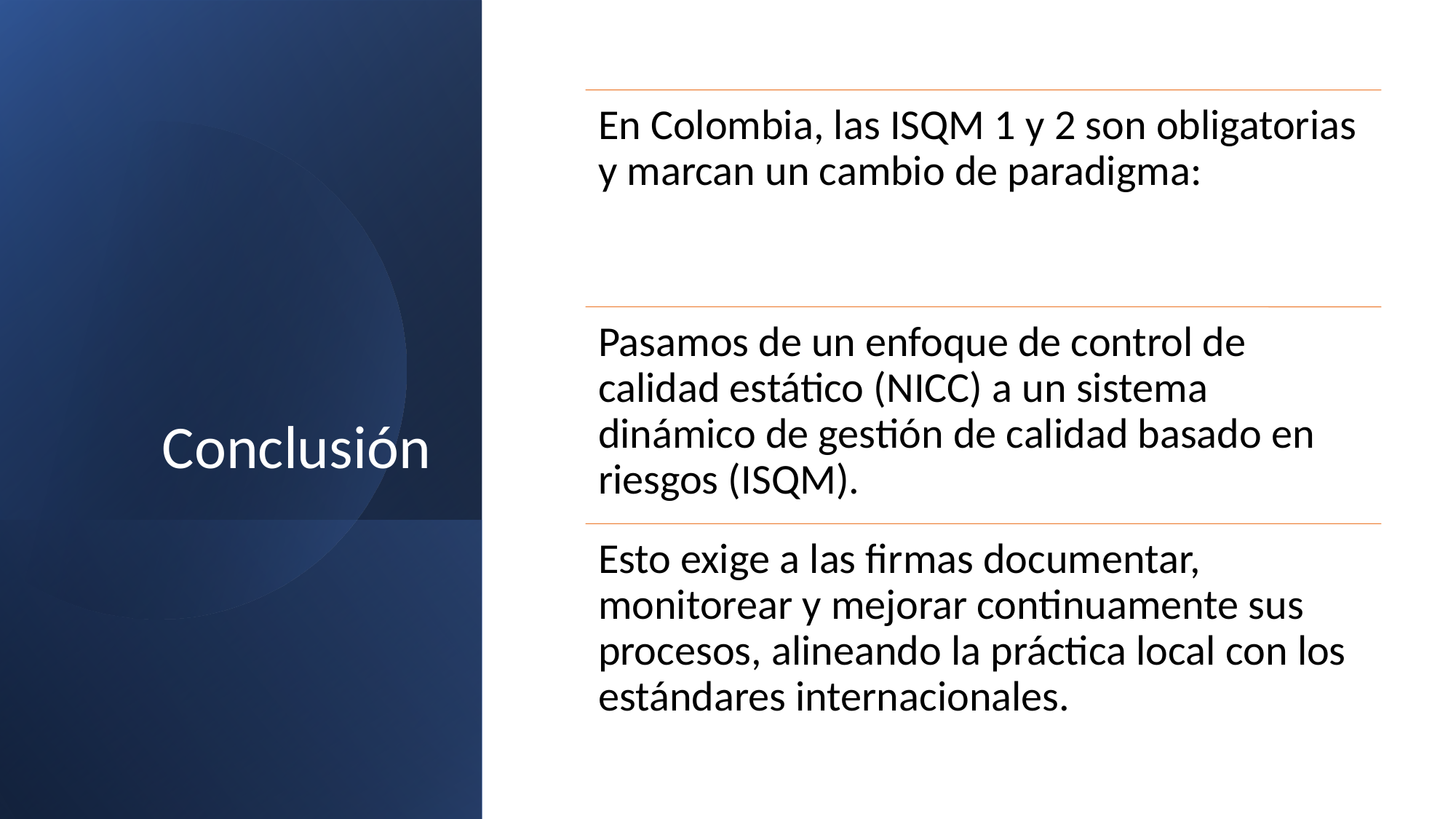

En Colombia, las ISQM 1 y 2 son obligatorias y marcan un cambio de paradigma:
Pasamos de un enfoque de control de calidad estático (NICC) a un sistema dinámico de gestión de calidad basado en riesgos (ISQM).
Esto exige a las firmas documentar, monitorear y mejorar continuamente sus procesos, alineando la práctica local con los estándares internacionales.

# Conclusión